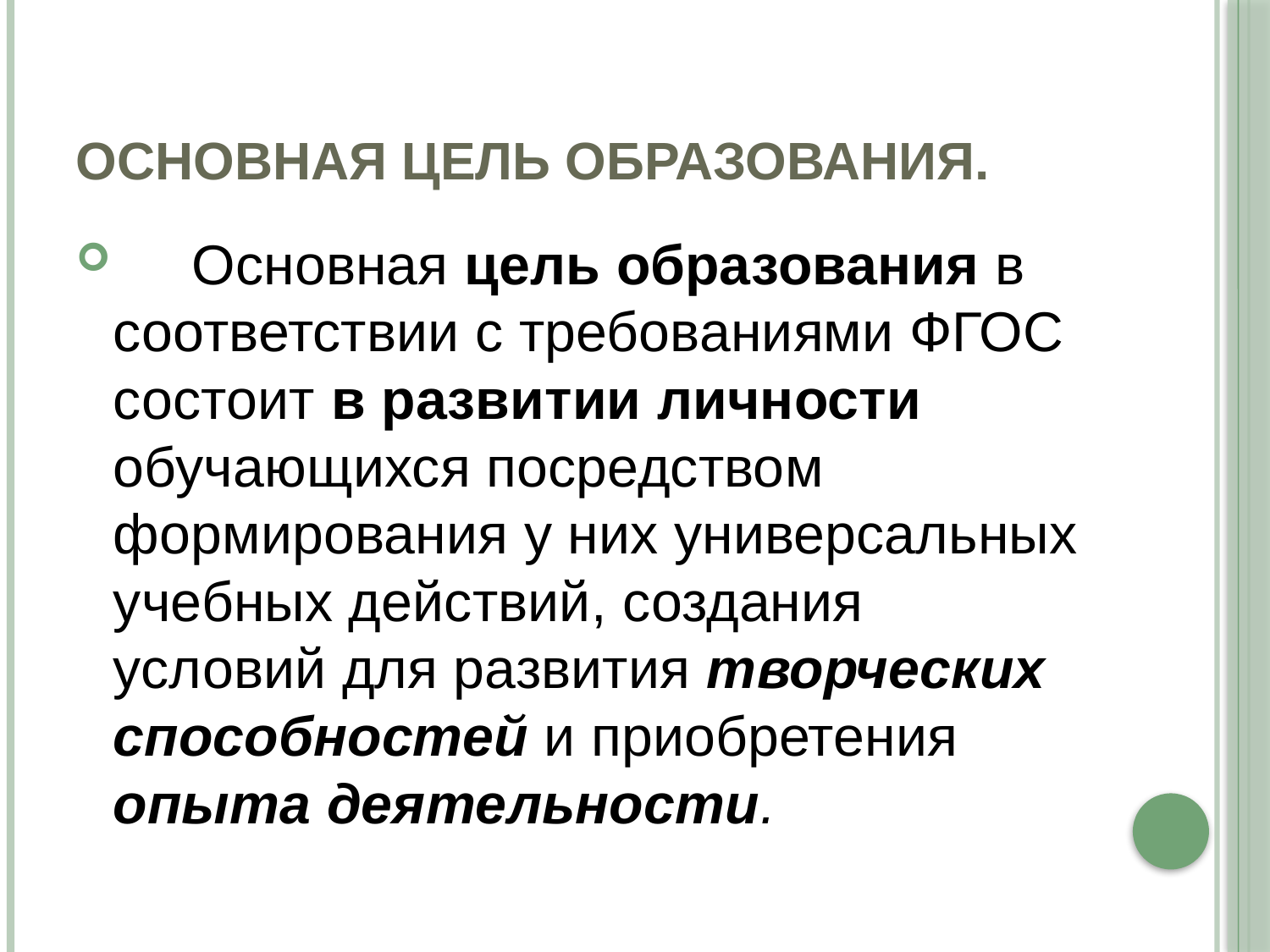

# Основная цель образования.
     Основная цель образования в соответствии с требованиями ФГОС состоит в развитии личности обучающихся посредством формирования у них универсальных учебных действий, создания условий для развития творческих способностей и приобретения опыта деятельности.